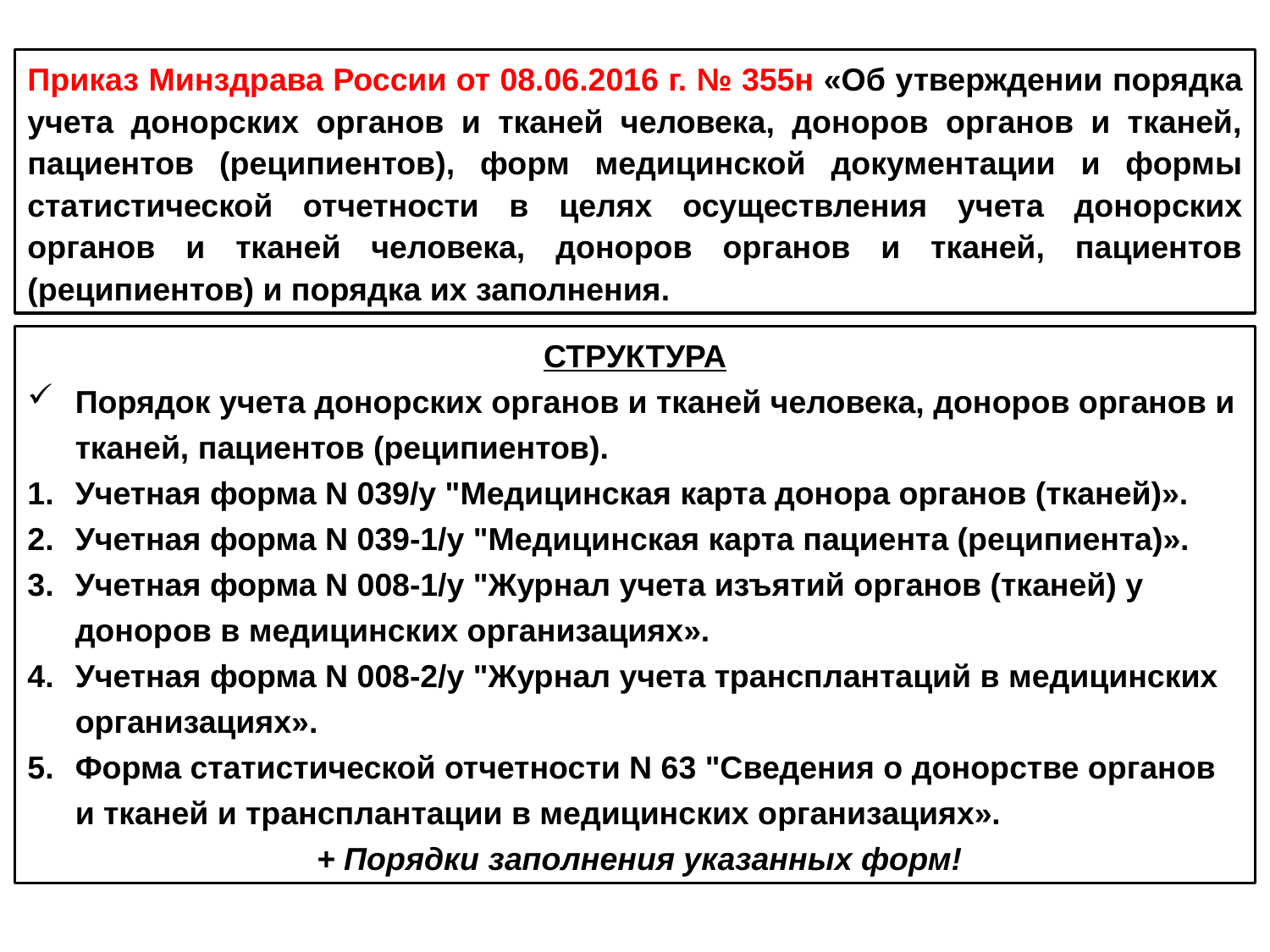

Приказ Минздрава России от 08.06.2016 г. № 355н «Об утверждении порядка учета донорских органов и тканей человека, доноров органов и тканей, пациентов (реципиентов), форм медицинской документации и формы статистической отчетности в целях осуществления учета донорских органов и тканей человека, доноров органов и тканей, пациентов (реципиентов) и порядка их заполнения.
СТРУКТУРА
Порядок учета донорских органов и тканей человека, доноров органов и тканей, пациентов (реципиентов).
Учетная форма N 039/у "Медицинская карта донора органов (тканей)».
Учетная форма N 039-1/у "Медицинская карта пациента (реципиента)».
Учетная форма N 008-1/у "Журнал учета изъятий органов (тканей) у доноров в медицинских организациях».
Учетная форма N 008-2/у "Журнал учета трансплантаций в медицинских организациях».
Форма статистической отчетности N 63 "Сведения о донорстве органов и тканей и трансплантации в медицинских организациях».
 + Порядки заполнения указанных форм!